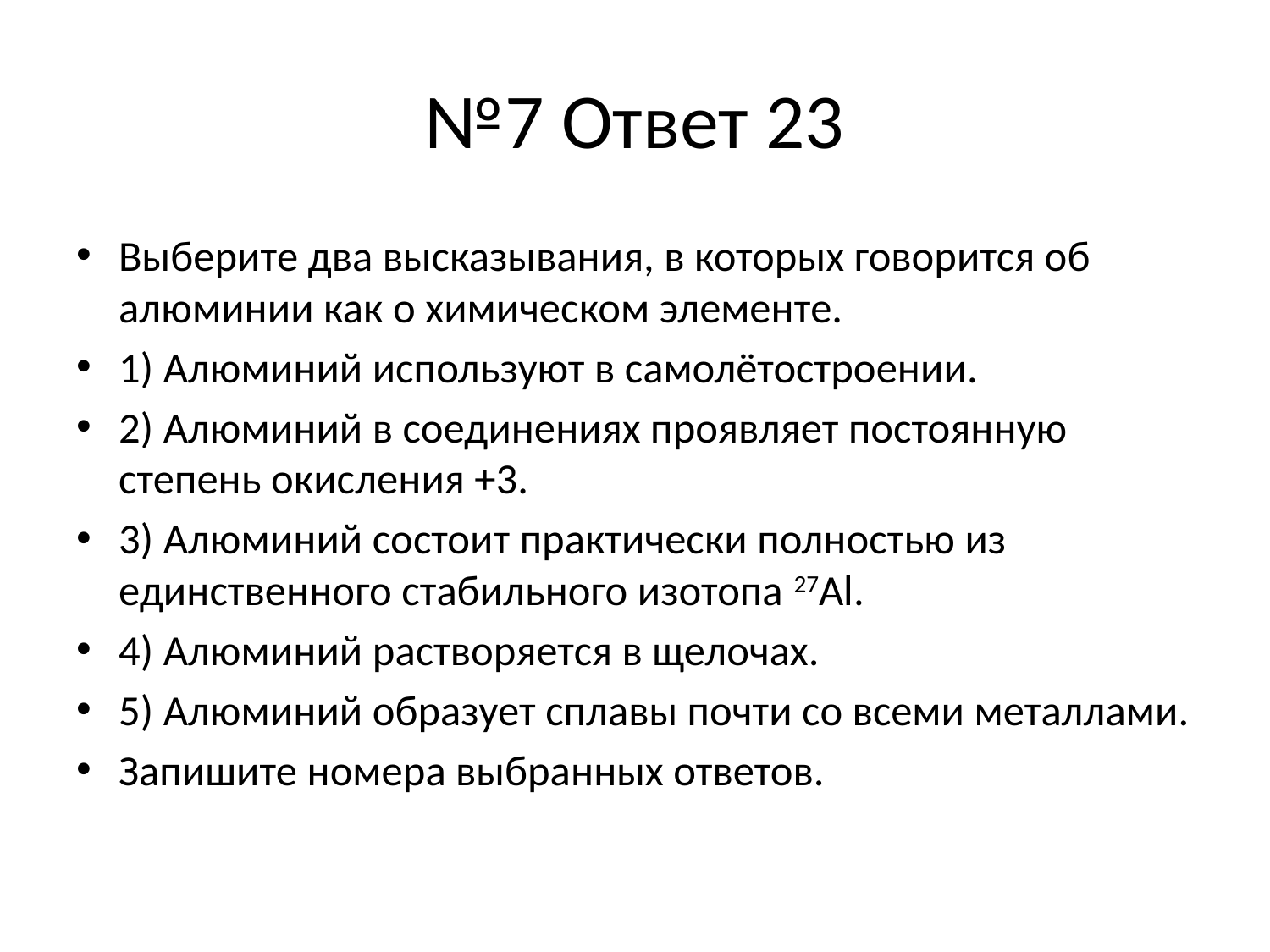

# №7 Ответ 23
Выберите два высказывания, в которых говорится об алюминии как о химическом элементе.
1) Алюминий используют в самолётостроении.
2) Алюминий в соединениях проявляет постоянную степень окисления +3.
3) Алюминий состоит практически полностью из единственного стабильного изотопа 27Al.
4) Алюминий растворяется в щелочах.
5) Алюминий образует сплавы почти со всеми металлами.
Запишите номера выбранных ответов.